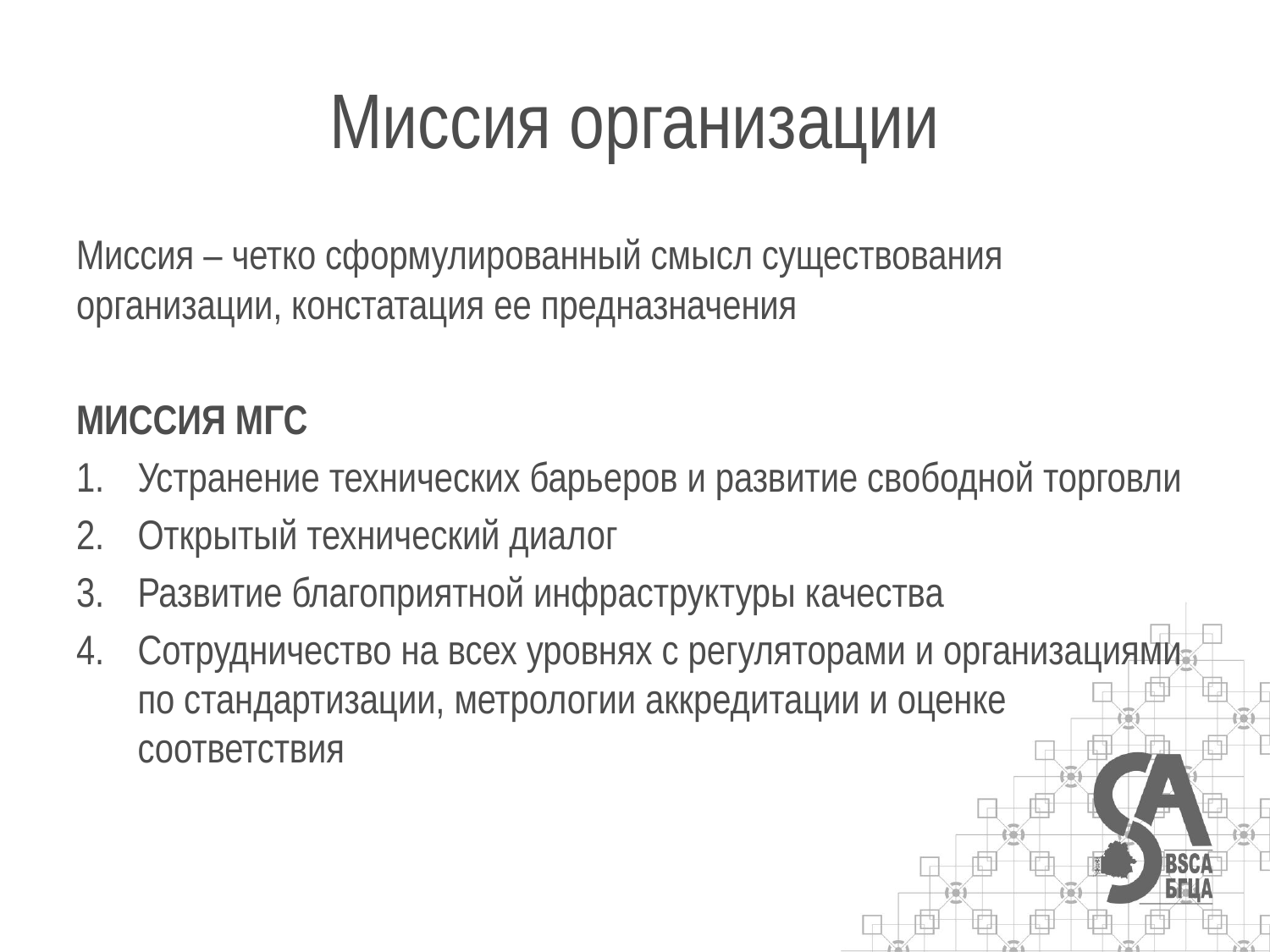

# Миссия организации
Миссия – четко сформулированный смысл существования организации, констатация ее предназначения

МИССИЯ МГС
Устранение технических барьеров и развитие свободной торговли
Открытый технический диалог
Развитие благоприятной инфраструктуры качества
Сотрудничество на всех уровнях с регуляторами и организациями по стандартизации, метрологии аккредитации и оценке соответствия